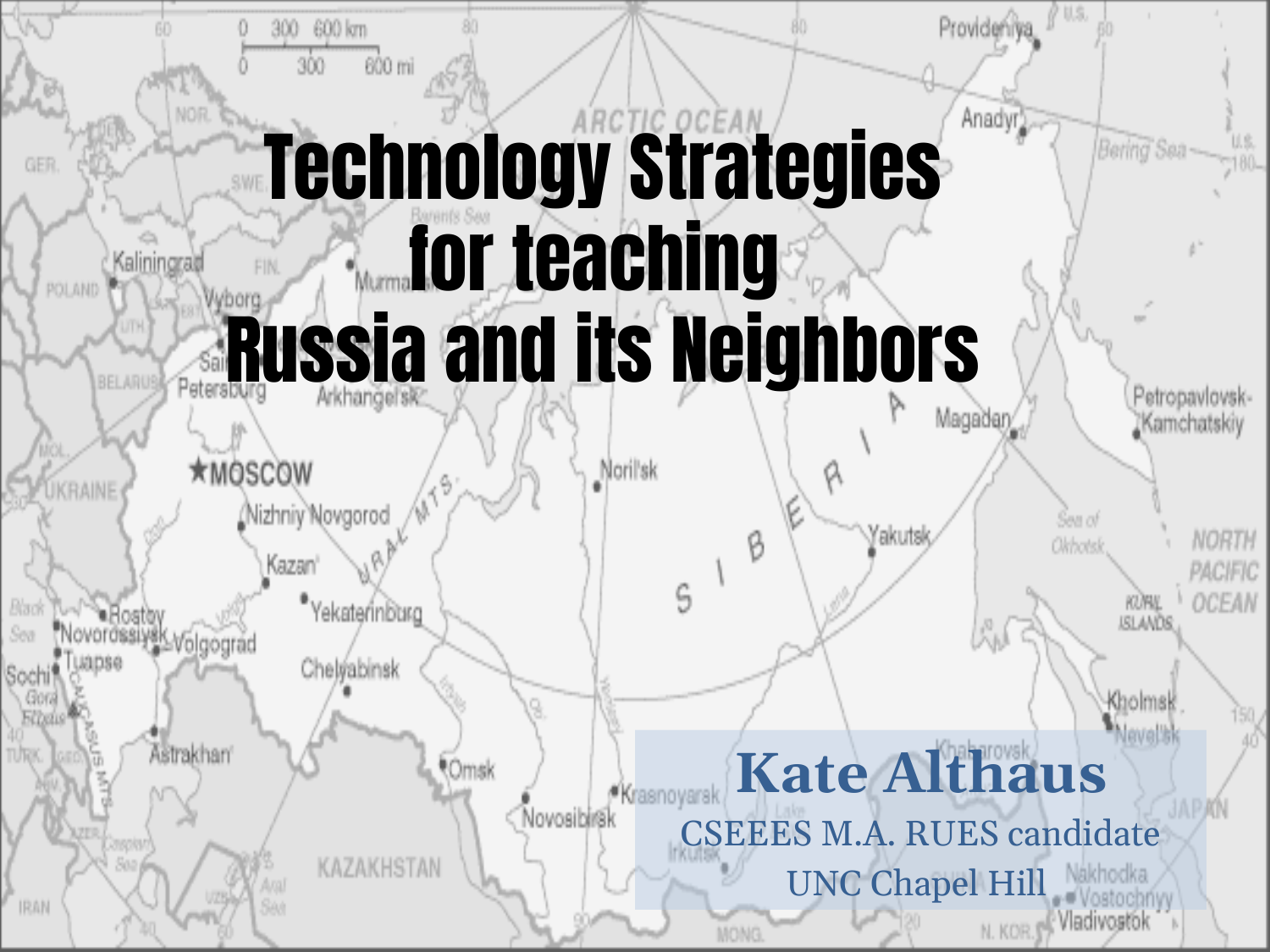

# Technology Strategies for teaching Russia and its Neighbors
Kate Althaus
CSEEES M.A. RUES candidate
UNC Chapel Hill